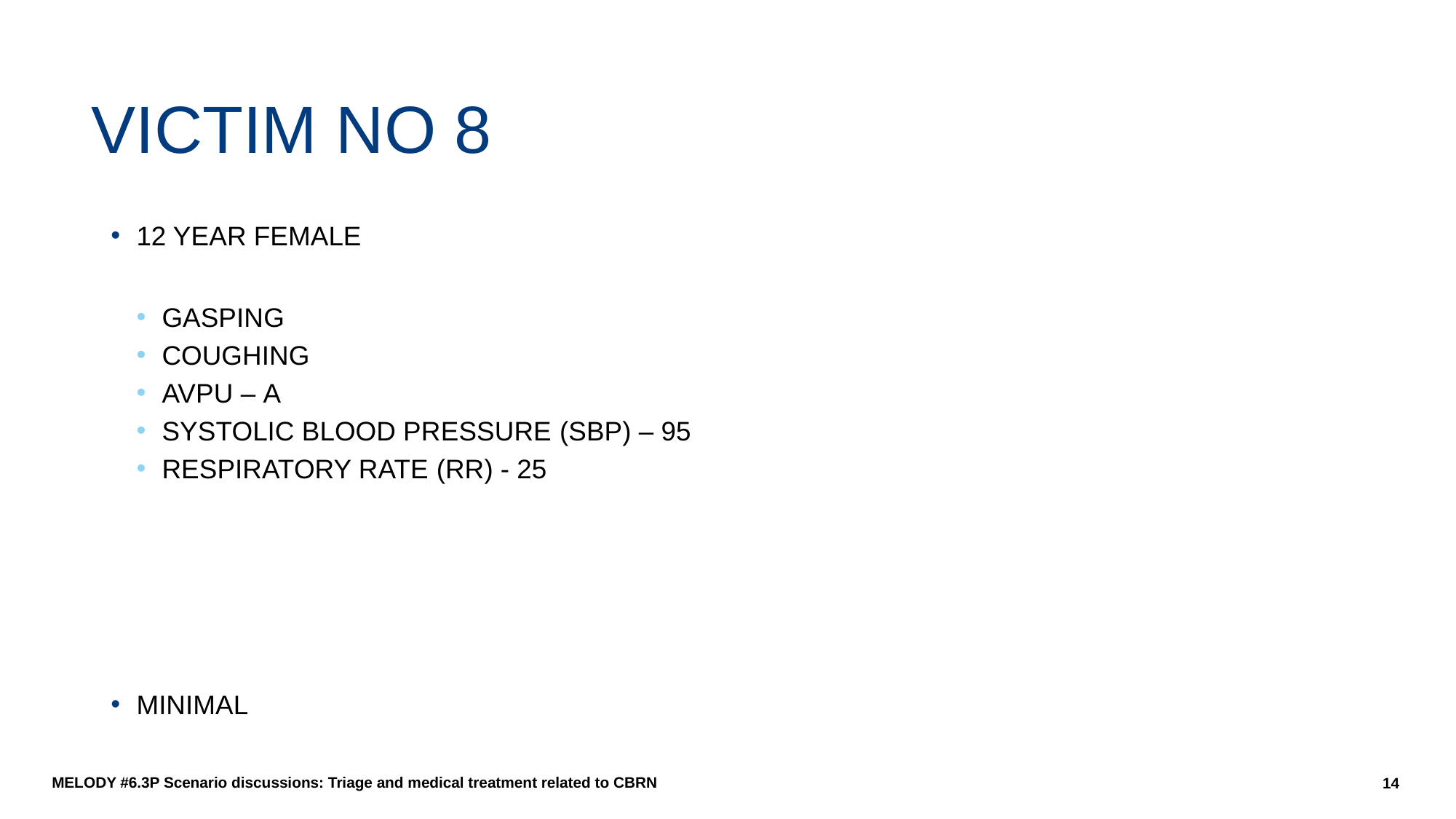

# VICTIM NO 8
12 YEAR FEMALE

GASPING
COUGHING
AVPU – A
SYSTOLIC BLOOD PRESSURE (SBP) – 95
RESPIRATORY RATE (RR) - 25

MINIMAL

MELODY #6.3P Scenario discussions: Triage and medical treatment related to CBRN
14